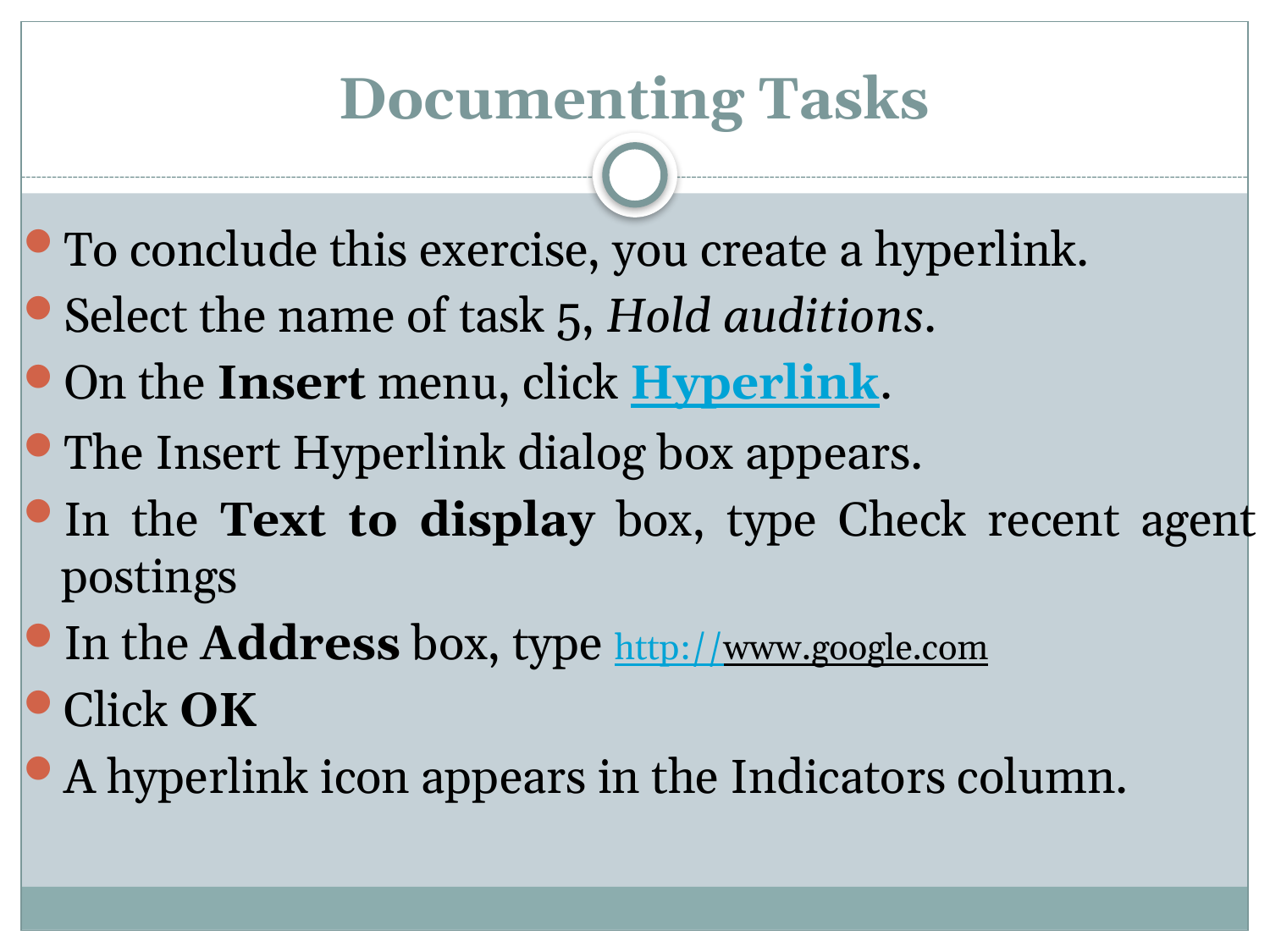

# Documenting Tasks
To conclude this exercise, you create a hyperlink.
Select the name of task 5, Hold auditions.
On the Insert menu, click Hyperlink.
The Insert Hyperlink dialog box appears.
In the Text to display box, type Check recent agent postings
In the Address box, type http://www.google.com
Click OK
A hyperlink icon appears in the Indicators column.